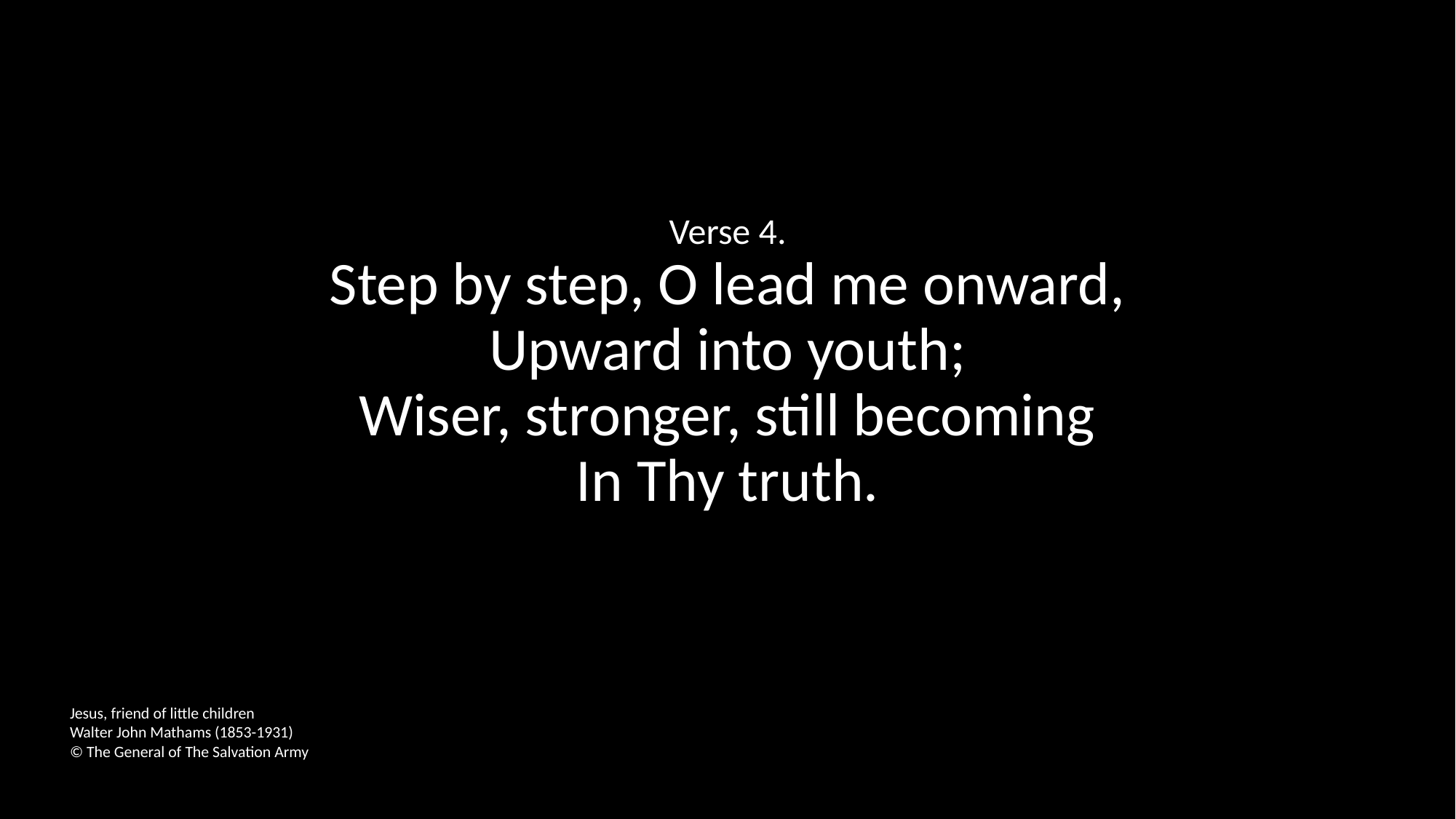

Verse 4.
Step by step, O lead me onward,
Upward into youth;
Wiser, stronger, still becoming
In Thy truth.
Jesus, friend of little children
Walter John Mathams (1853-1931)
© The General of The Salvation Army